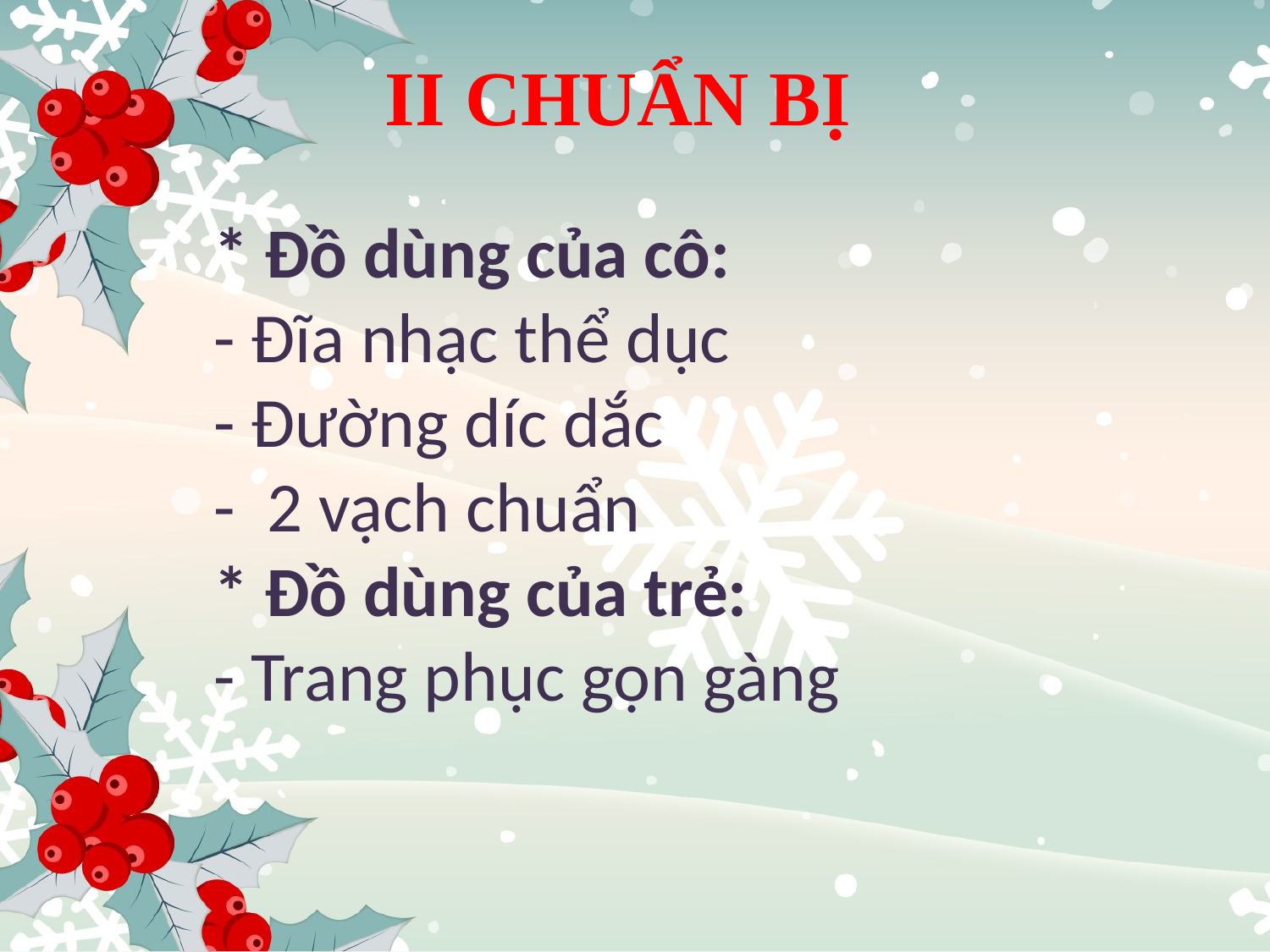

II CHUẨN BỊ
* Đồ dùng của cô:
- Đĩa nhạc thể dục
- Đường díc dắc
-  2 vạch chuẩn
* Đồ dùng của trẻ:
- Trang phục gọn gàng